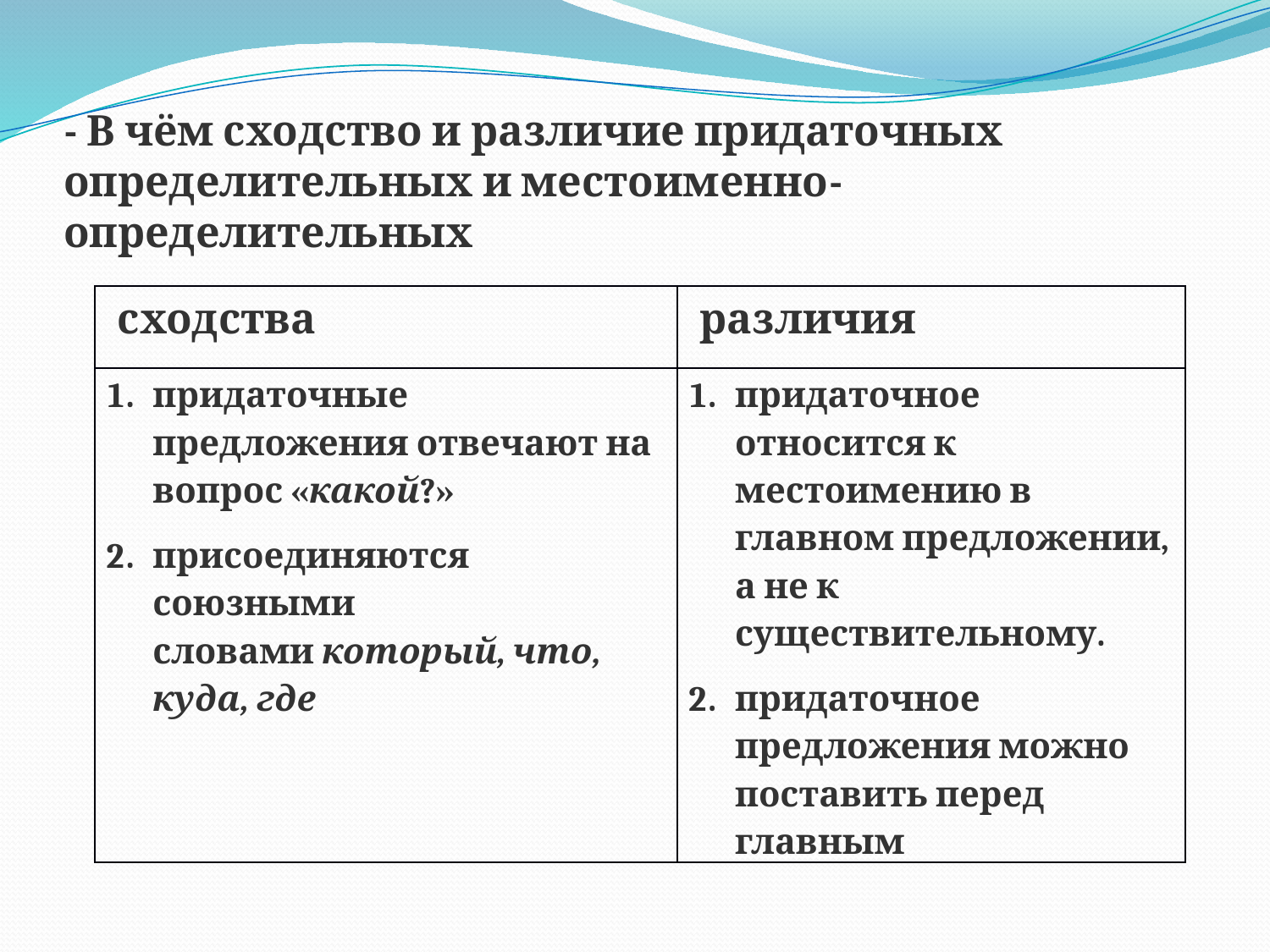

# - В чём сходство и различие придаточных определительных и местоименно-определительных
| сходства | различия |
| --- | --- |
| придаточные предложения отвечают на вопрос «какой?» присоединяются союзными словами который, что, куда, где | придаточное относится к местоимению в главном предложении, а не к существительному. придаточное предложения можно поставить перед главным |